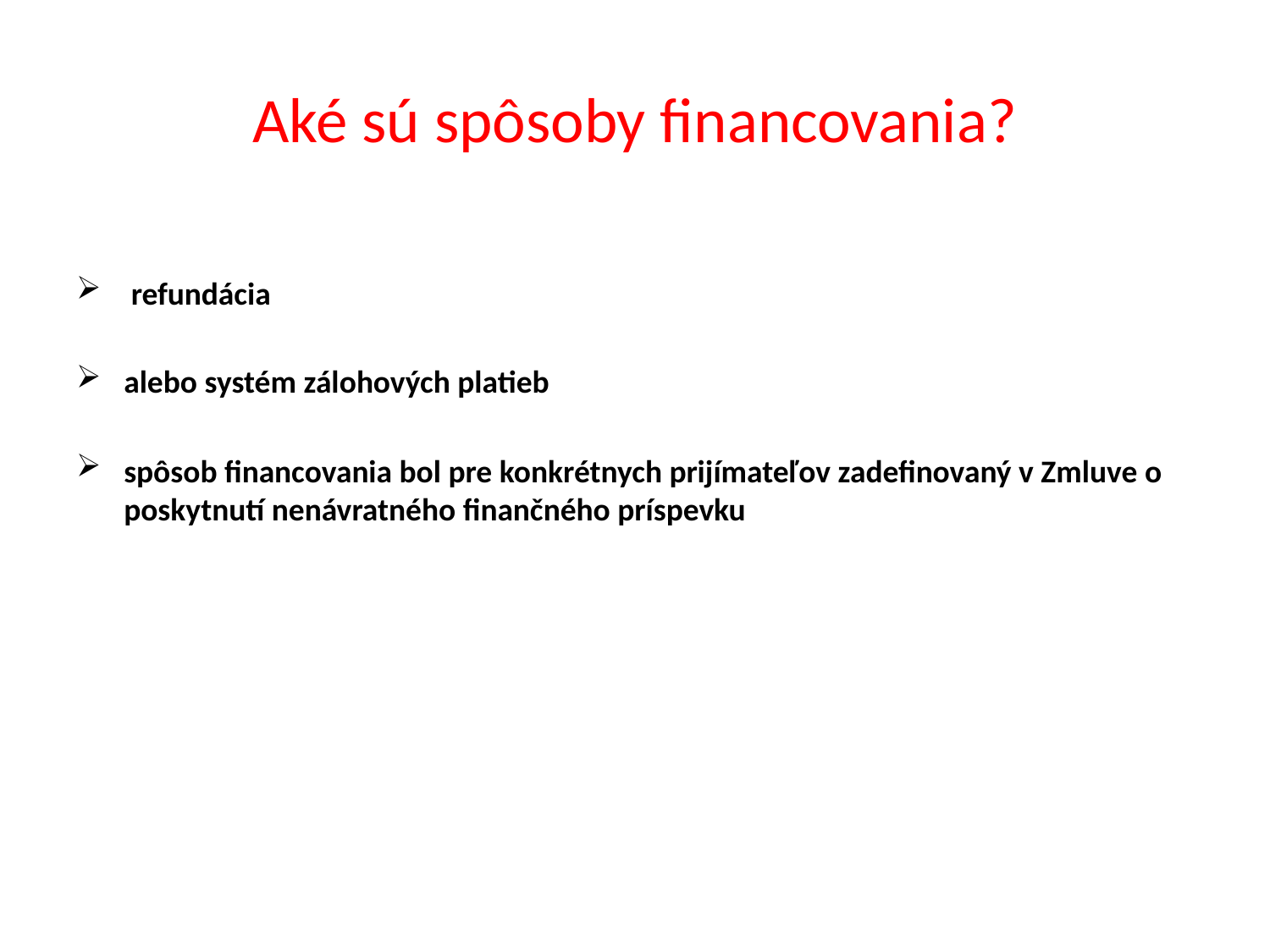

# Aké sú spôsoby financovania?

 refundácia

alebo systém zálohových platieb

spôsob financovania bol pre konkrétnych prijímateľov zadefinovaný v Zmluve o poskytnutí nenávratného finančného príspevku